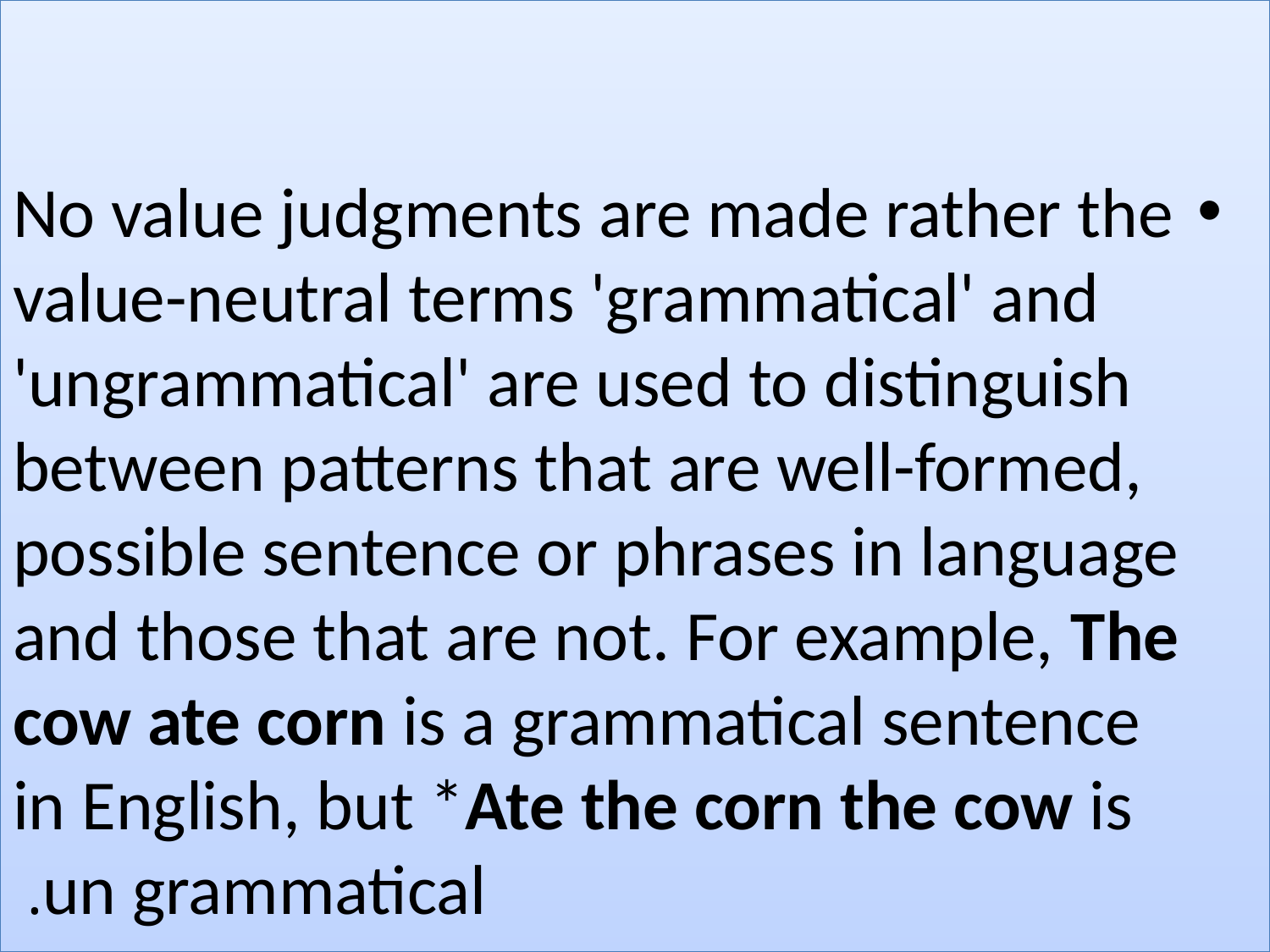

No value judgments are made rather the value-neutral terms 'grammatical' and 'ungrammatical' are used to distinguish between patterns that are well-formed, possible sentence or phrases in language and those that are not. For example, The cow ate corn is a grammatical sentence in English, but *Ate the corn the cow is un grammatical.